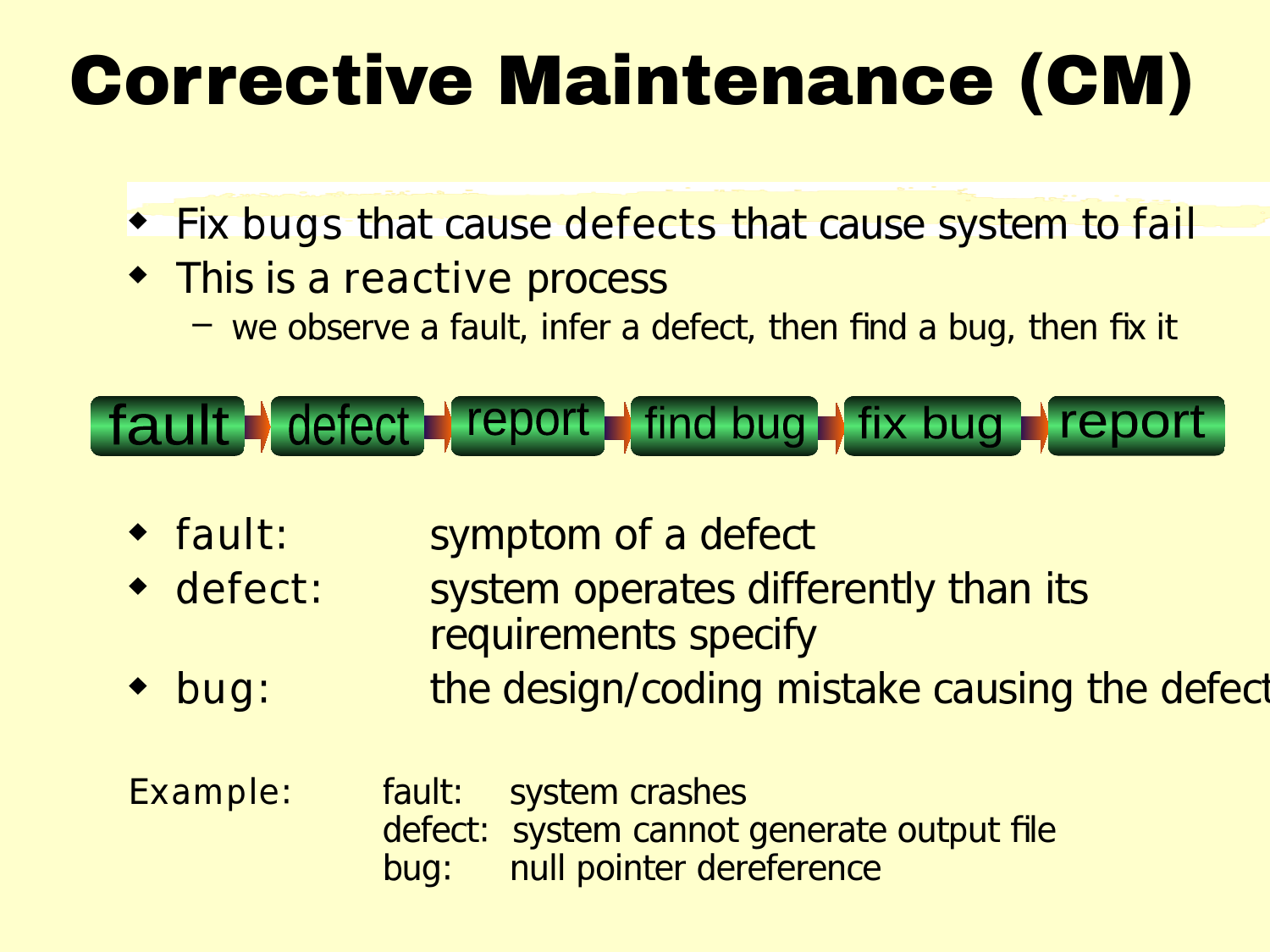

# Corrective Maintenance (CM)
Fix bugs that cause defects that cause system to fail
This is a reactive process
we observe a fault, infer a defect, then find a bug, then fix it

fault:    	symptom of a defect
defect: 	system operates differently than its 		       	       	requirements specify
bug:     	the design/coding mistake causing the defect

Example: 	fault:    	system crashes
	        	defect:  system cannot generate output file
	         	bug:   	null pointer dereference
~17% of maintenance: correcting defects

fault
defect
report
report
find bug
fix bug